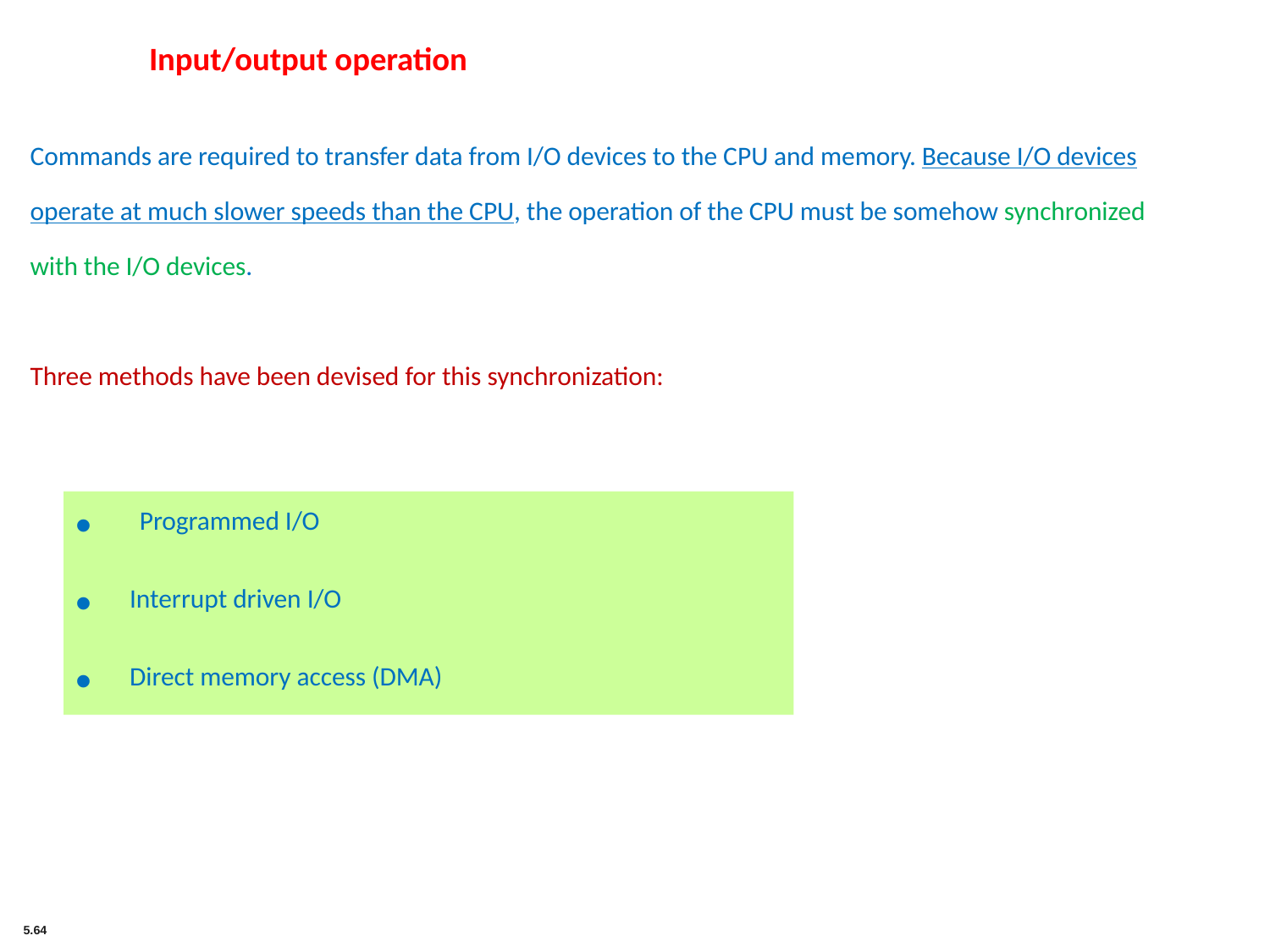

Input/output operation
Commands are required to transfer data from I/O devices to the CPU and memory. Because I/O devices operate at much slower speeds than the CPU, the operation of the CPU must be somehow synchronized with the I/O devices.

Three methods have been devised for this synchronization:
Programmed I/O
 Interrupt driven I/O
 Direct memory access (DMA)
5.64